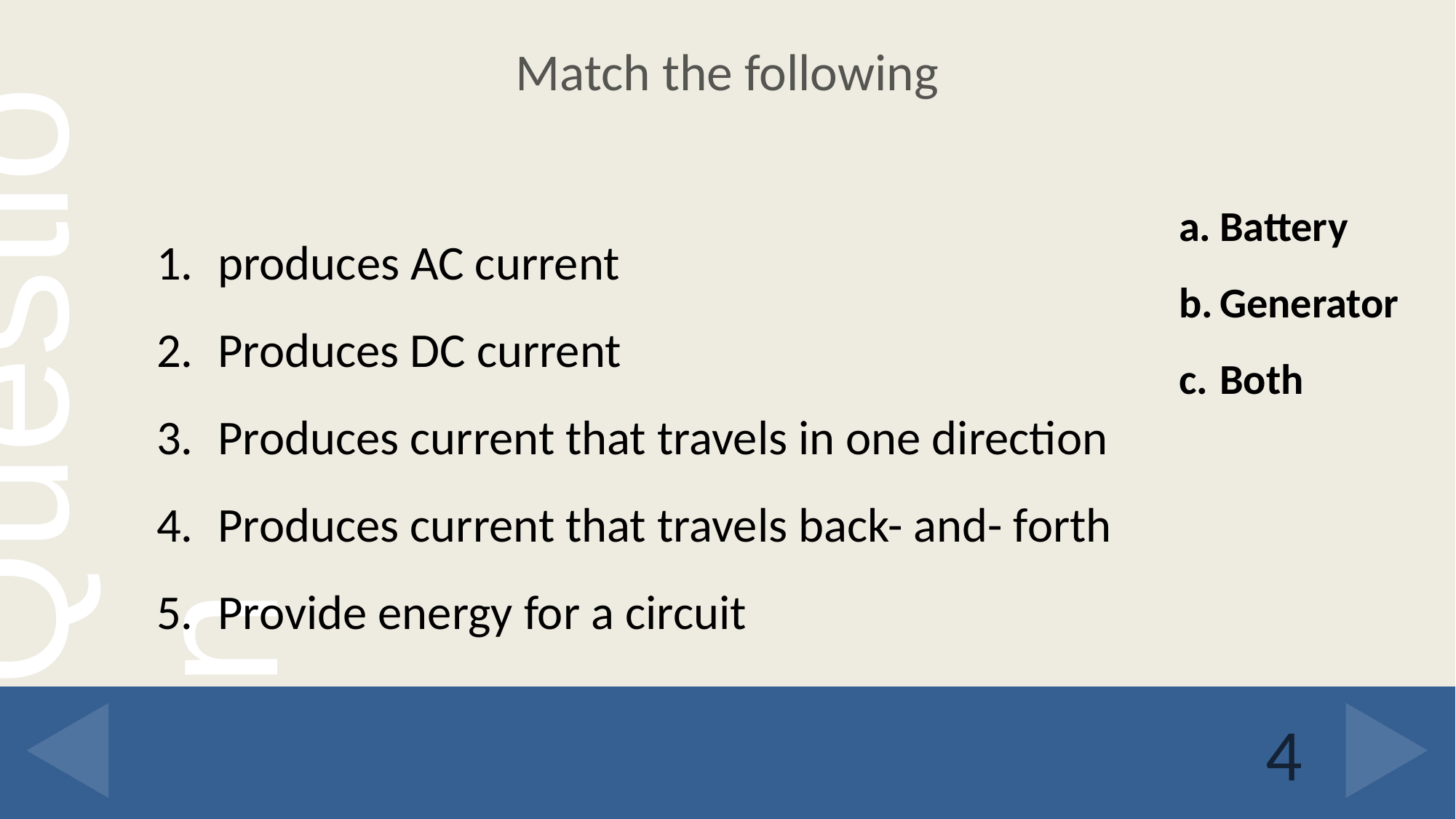

# Match the following
produces AC current
Produces DC current
Produces current that travels in one direction
Produces current that travels back- and- forth
Provide energy for a circuit
Battery
Generator
Both

4